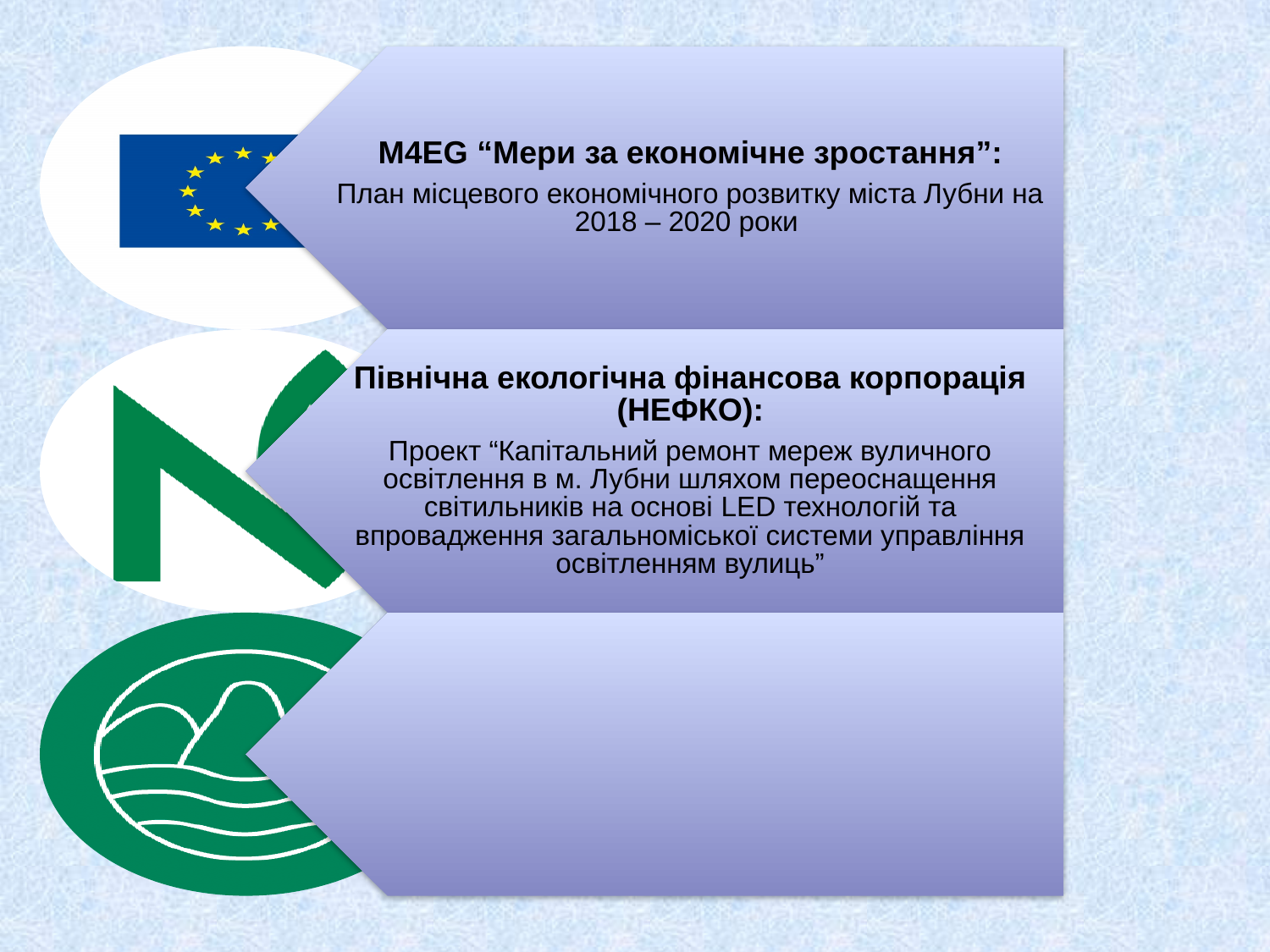

M4EG “Мери за економічне зростання”:
План місцевого економічного розвитку міста Лубни на 2018 – 2020 роки
Північна екологічна фінансова корпорація (НЕФКО):
Проект “Капітальний ремонт мереж вуличного освітлення в м. Лубни шляхом переоснащення світильників на основі LED технологій та впровадження загальноміської системи управління освітленням вулиць”